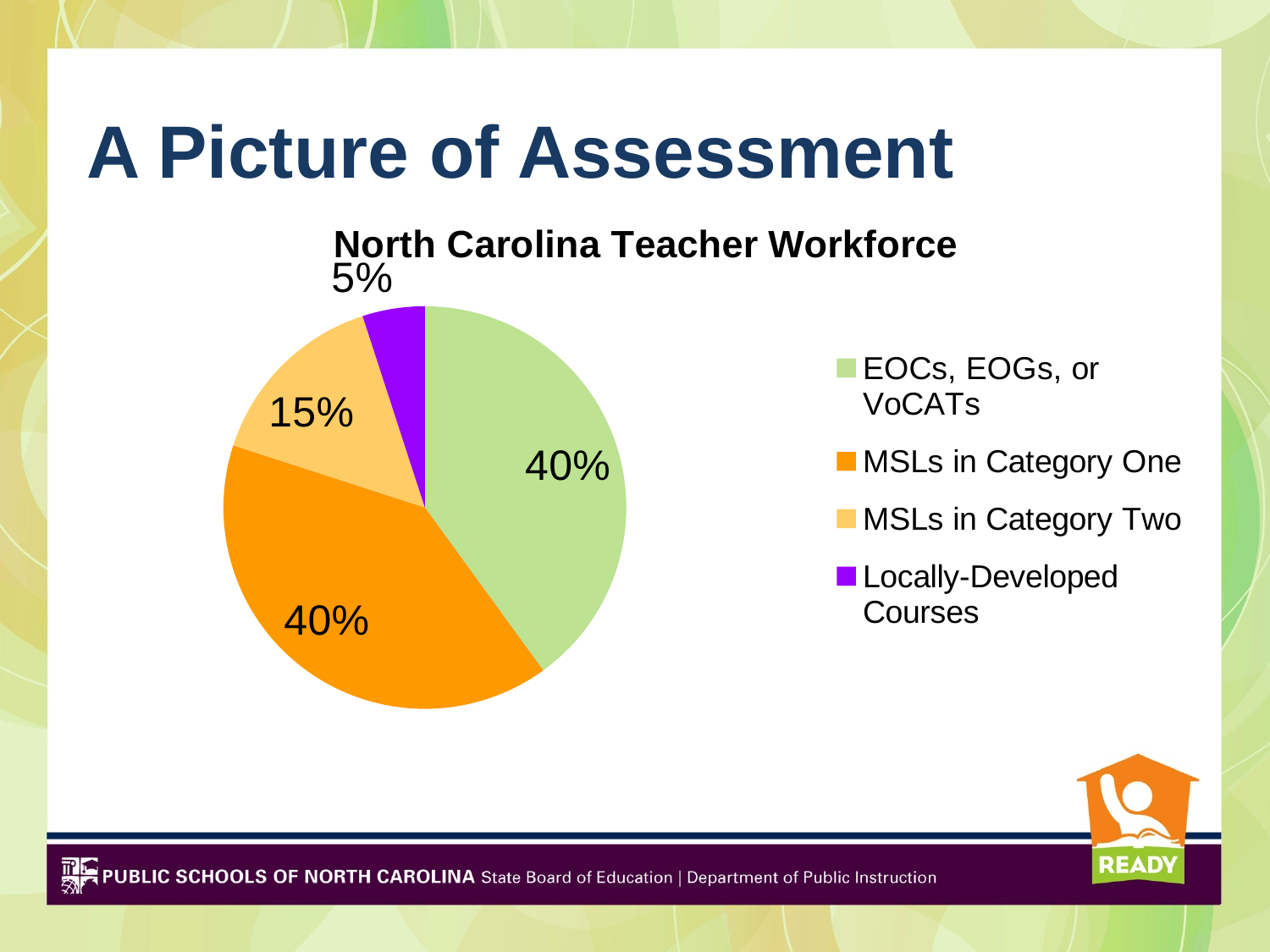

# A Picture of Assessment

[unsupported chart]